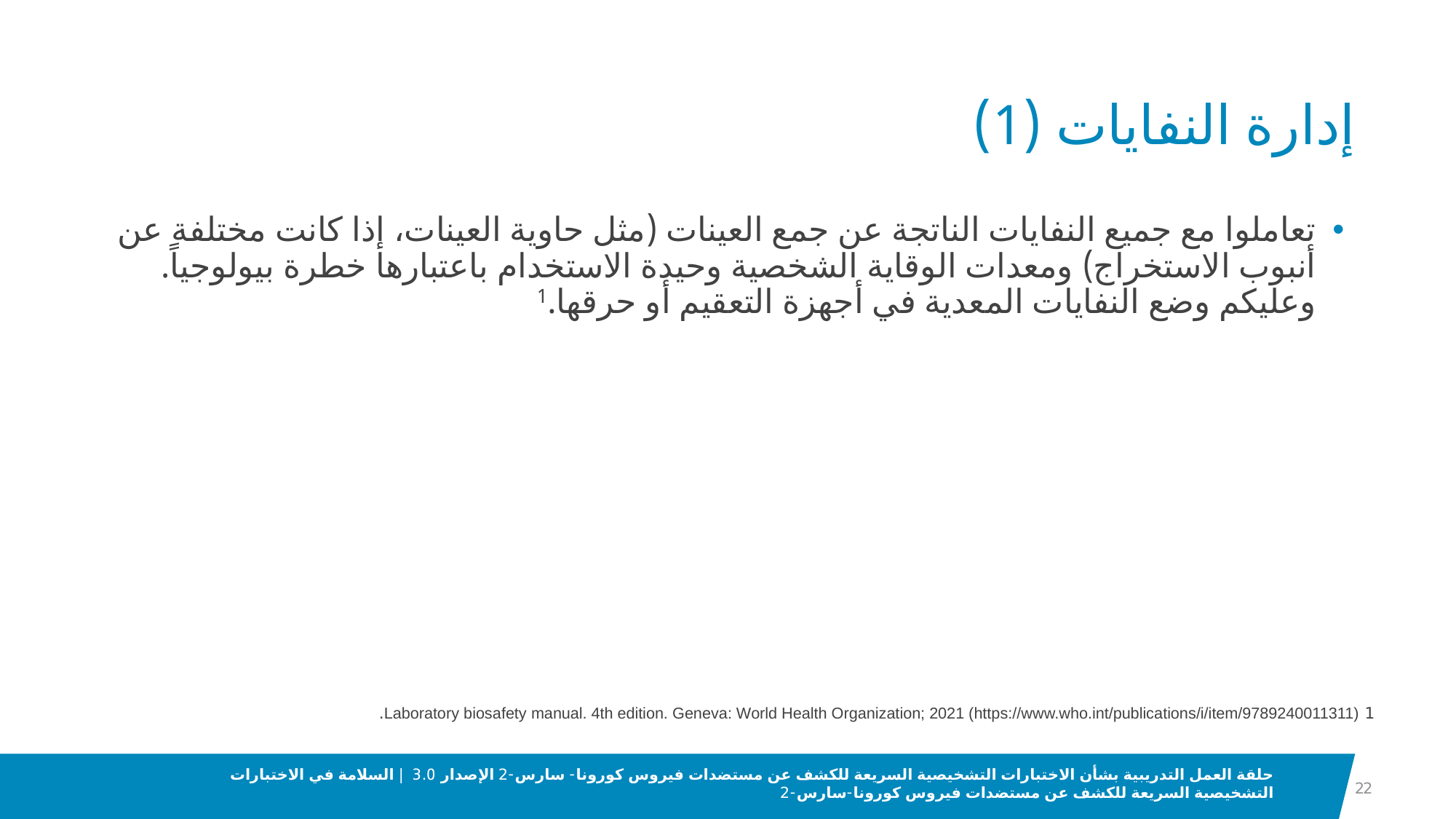

# إدارة النفايات (1)
تعاملوا مع جميع النفايات الناتجة عن جمع العينات (مثل حاوية العينات، إذا كانت مختلفة عن أنبوب الاستخراج) ومعدات الوقاية الشخصية وحيدة الاستخدام باعتبارها خطرة بيولوجياً. وعليكم وضع النفايات المعدية في أجهزة التعقيم أو حرقها.1

1 Laboratory biosafety manual. 4th edition. Geneva: World Health Organization; 2021 (https://www.who.int/publications/i/item/9789240011311).
22
حلقة العمل التدريبية بشأن الاختبارات التشخيصية السريعة للكشف عن مستضدات فيروس كورونا- سارس-2 الإصدار 3.0 | السلامة في الاختبارات التشخيصية السريعة للكشف عن مستضدات فيروس كورونا-سارس-2